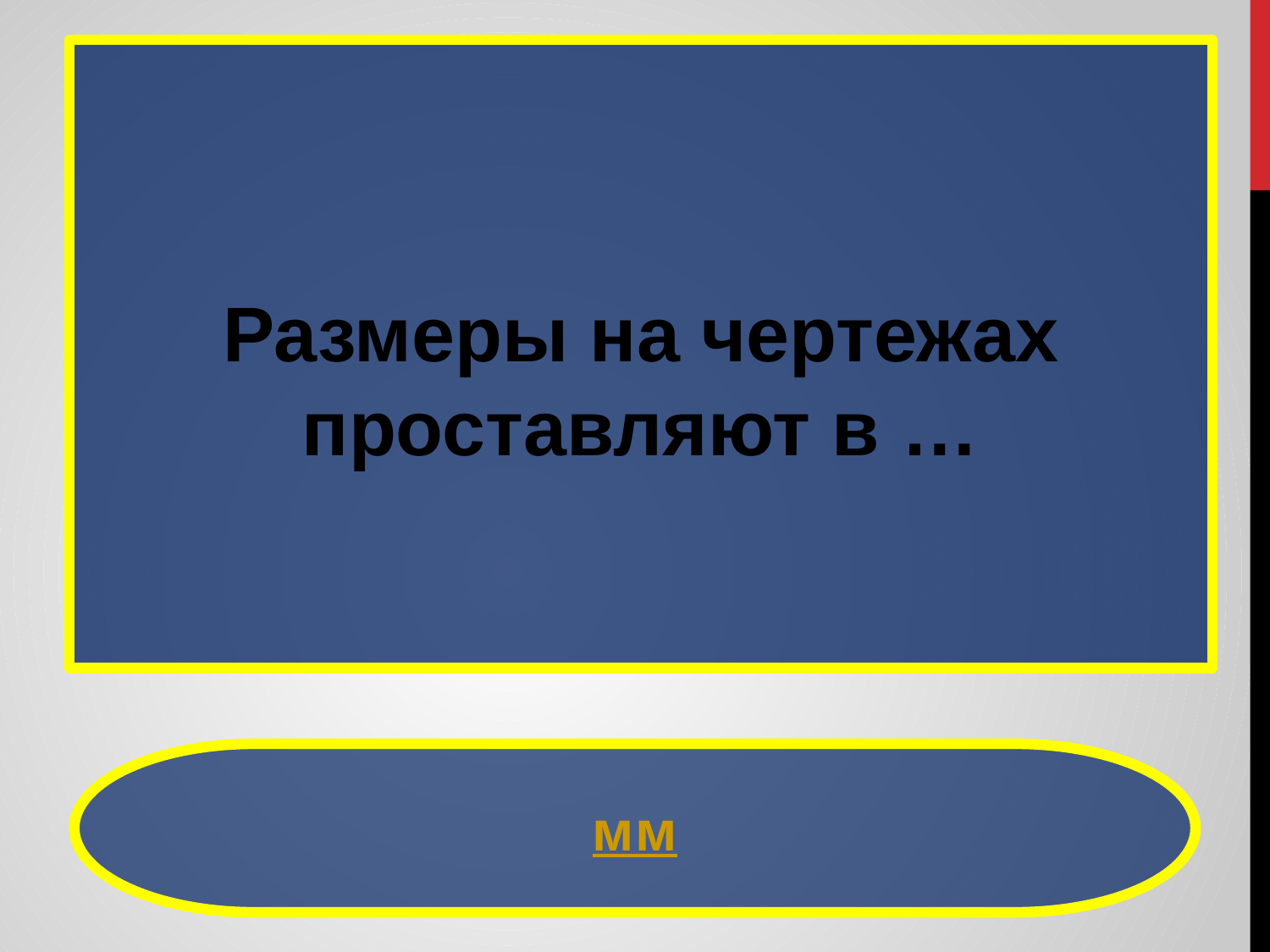

Размеры на чертежах проставляют в …
мм